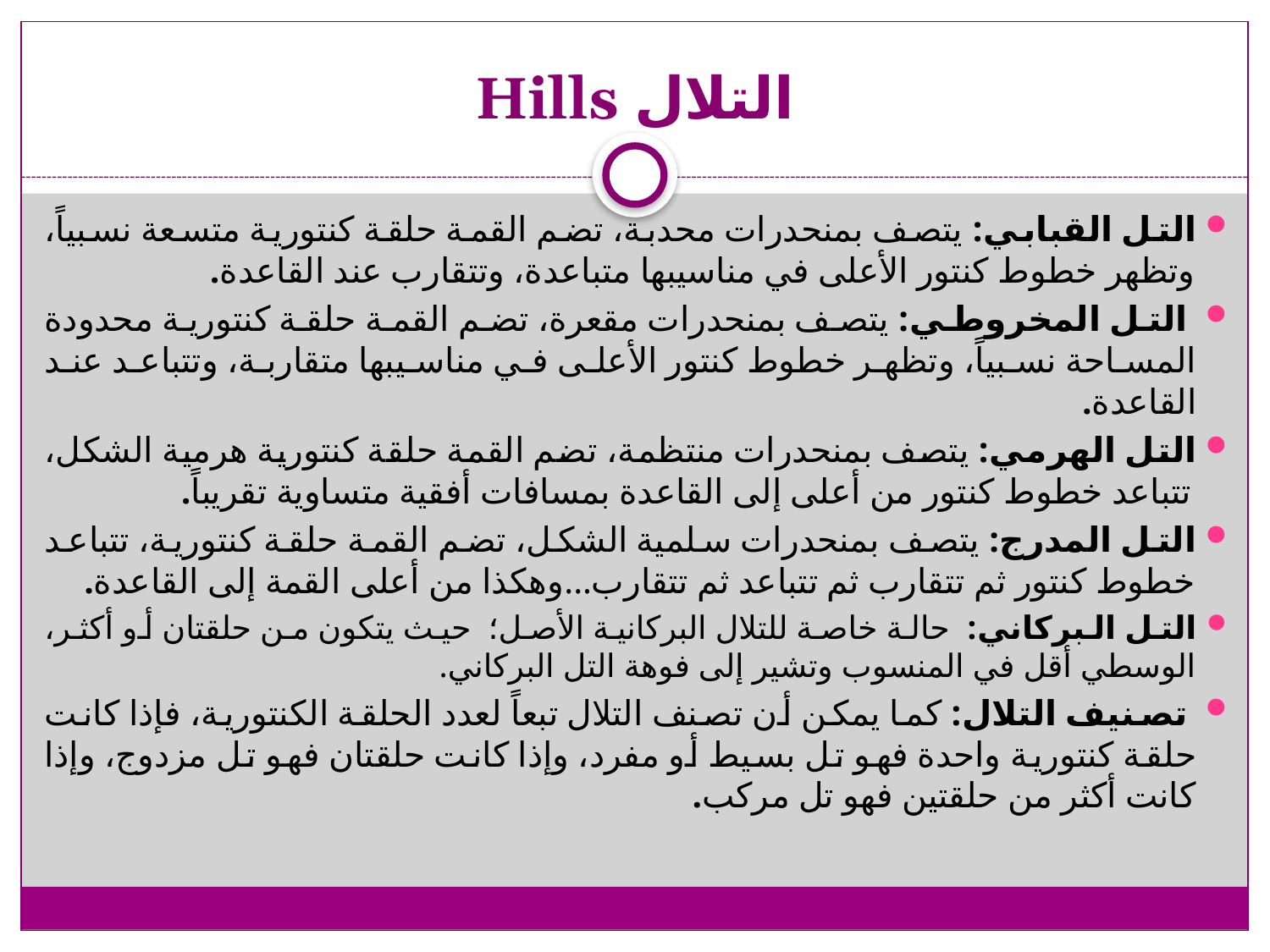

# التلال Hills
التل القبابي: يتصف بمنحدرات محدبة، تضم القمة حلقة كنتورية متسعة نسبياً، وتظهر خطوط كنتور الأعلى في مناسيبها متباعدة، وتتقارب عند القاعدة.
 التل المخروطي: يتصف بمنحدرات مقعرة، تضم القمة حلقة كنتورية محدودة المساحة نسبياً، وتظهر خطوط كنتور الأعلى في مناسيبها متقاربة، وتتباعد عند القاعدة.
التل الهرمي: يتصف بمنحدرات منتظمة، تضم القمة حلقة كنتورية هرمية الشكل، تتباعد خطوط كنتور من أعلى إلى القاعدة بمسافات أفقية متساوية تقريباً.
التل المدرج: يتصف بمنحدرات سلمية الشكل، تضم القمة حلقة كنتورية، تتباعد خطوط كنتور ثم تتقارب ثم تتباعد ثم تتقارب...وهكذا من أعلى القمة إلى القاعدة.
التل البركاني:  حالة خاصة للتلال البركانية الأصل؛  حيث يتكون من حلقتان أو أكثر، الوسطي أقل في المنسوب وتشير إلى فوهة التل البركاني.
 تصنيف التلال: كما يمكن أن تصنف التلال تبعاً لعدد الحلقة الكنتورية، فإذا كانت حلقة كنتورية واحدة فهو تل بسيط أو مفرد، وإذا كانت حلقتان فهو تل مزدوج، وإذا كانت أكثر من حلقتين فهو تل مركب.